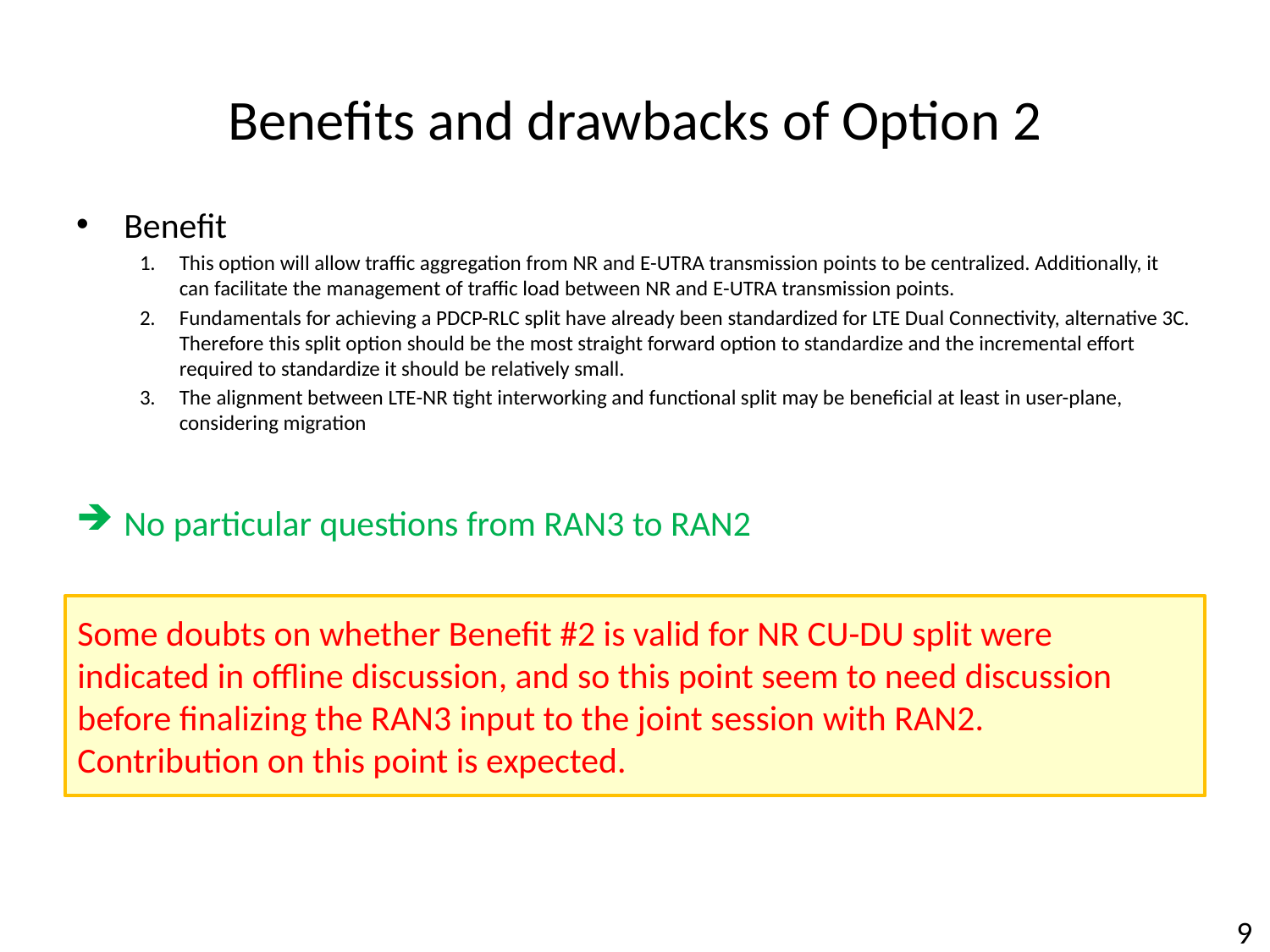

# Benefits and drawbacks of Option 2
Benefit
This option will allow traffic aggregation from NR and E-UTRA transmission points to be centralized. Additionally, it can facilitate the management of traffic load between NR and E-UTRA transmission points.
Fundamentals for achieving a PDCP-RLC split have already been standardized for LTE Dual Connectivity, alternative 3C. Therefore this split option should be the most straight forward option to standardize and the incremental effort required to standardize it should be relatively small.
The alignment between LTE-NR tight interworking and functional split may be beneficial at least in user-plane, considering migration

No particular questions from RAN3 to RAN2
Some doubts on whether Benefit #2 is valid for NR CU-DU split were indicated in offline discussion, and so this point seem to need discussion before finalizing the RAN3 input to the joint session with RAN2.
Contribution on this point is expected.
9